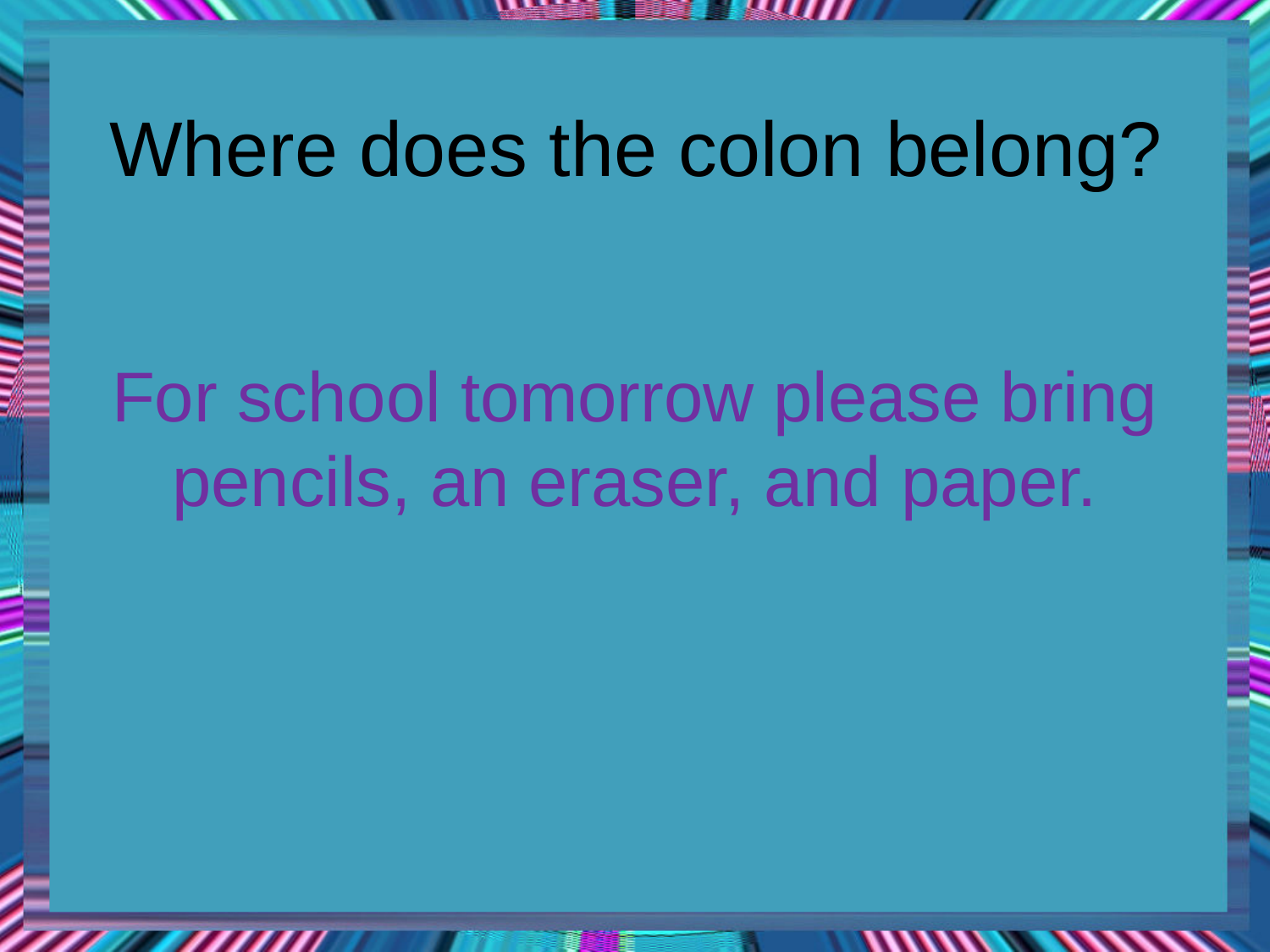

# Where does the colon belong?

For school tomorrow please bring pencils, an eraser, and paper.